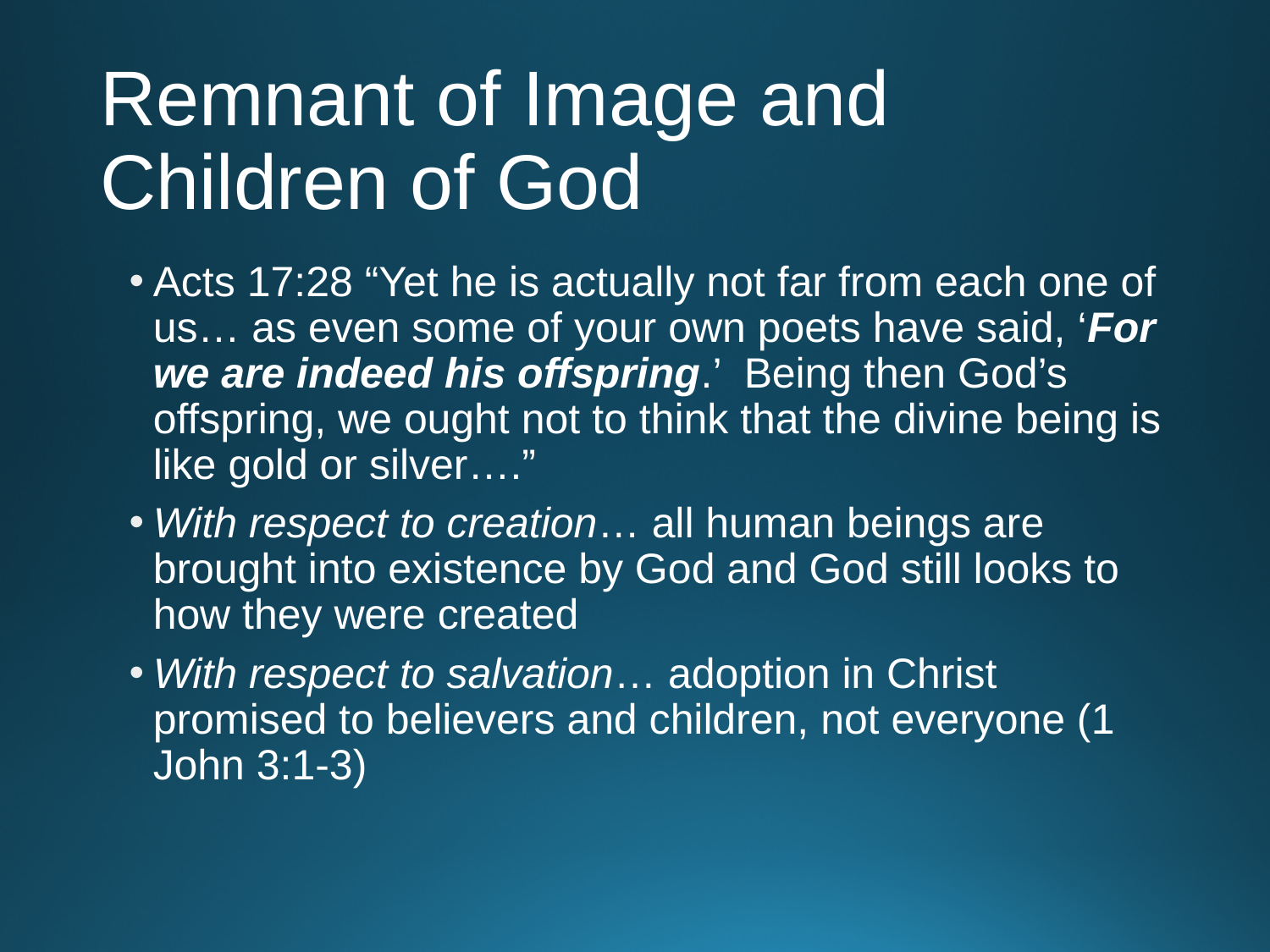

# Remnant of Image and Children of God
Acts 17:28 “Yet he is actually not far from each one of us… as even some of your own poets have said, ‘For we are indeed his offspring.’  Being then God’s offspring, we ought not to think that the divine being is like gold or silver….”
With respect to creation… all human beings are brought into existence by God and God still looks to how they were created
With respect to salvation… adoption in Christ promised to believers and children, not everyone (1 John 3:1-3)